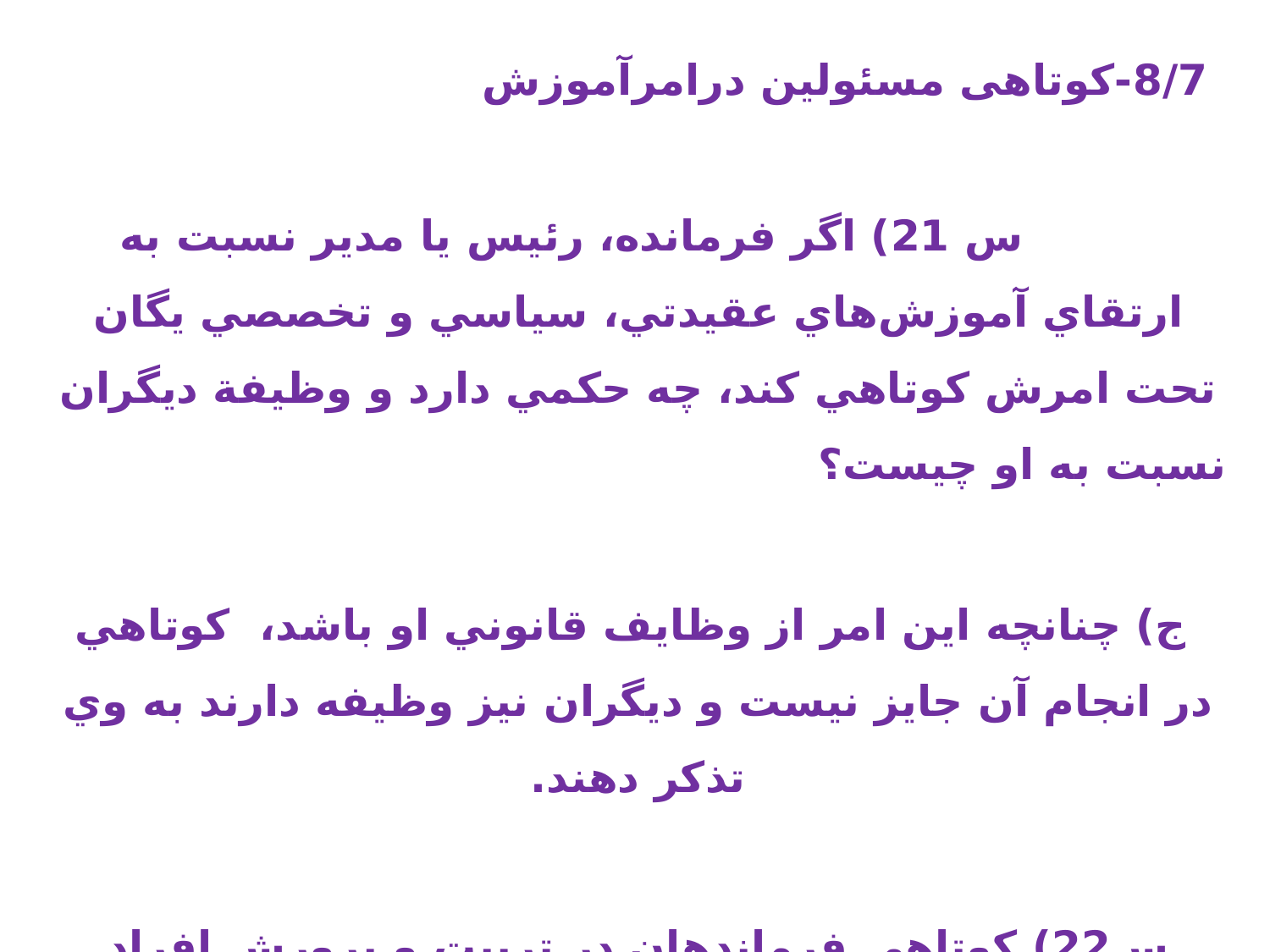

8/7-کوتاهی مسئولین درامرآموزش                                                                                                                       س 21) اگر فرمانده، رئيس يا مدير نسبت به ارتقاي آموزش‌هاي عقيدتي، سياسي و تخصصي يگان تحت امرش كوتاهي كند، چه حكمي دارد و وظيفة ديگران نسبت به او چيست؟
 ج) چنانچه اين امر از وظايف قانوني او باشد،  كوتاهي در انجام آن جايز نيست و ديگران نيز وظيفه دارند به وي تذكر دهند.

س22) كوتاهي فرماندهان در تربيت و پرورش افراد مستعد جهت كادرسازي براي آيندة ‌سازمان چه حكمي دارد؟
  ج) همة افراد، به‌ويژه فرماندهان، بايد به وظايف قانوني خود عمل كنند و چنانچه، مطابق مقررات، دراين‌باره وظيفه‌اي بر دوش آن‌هاست، تخلف از آن جايز نيست.